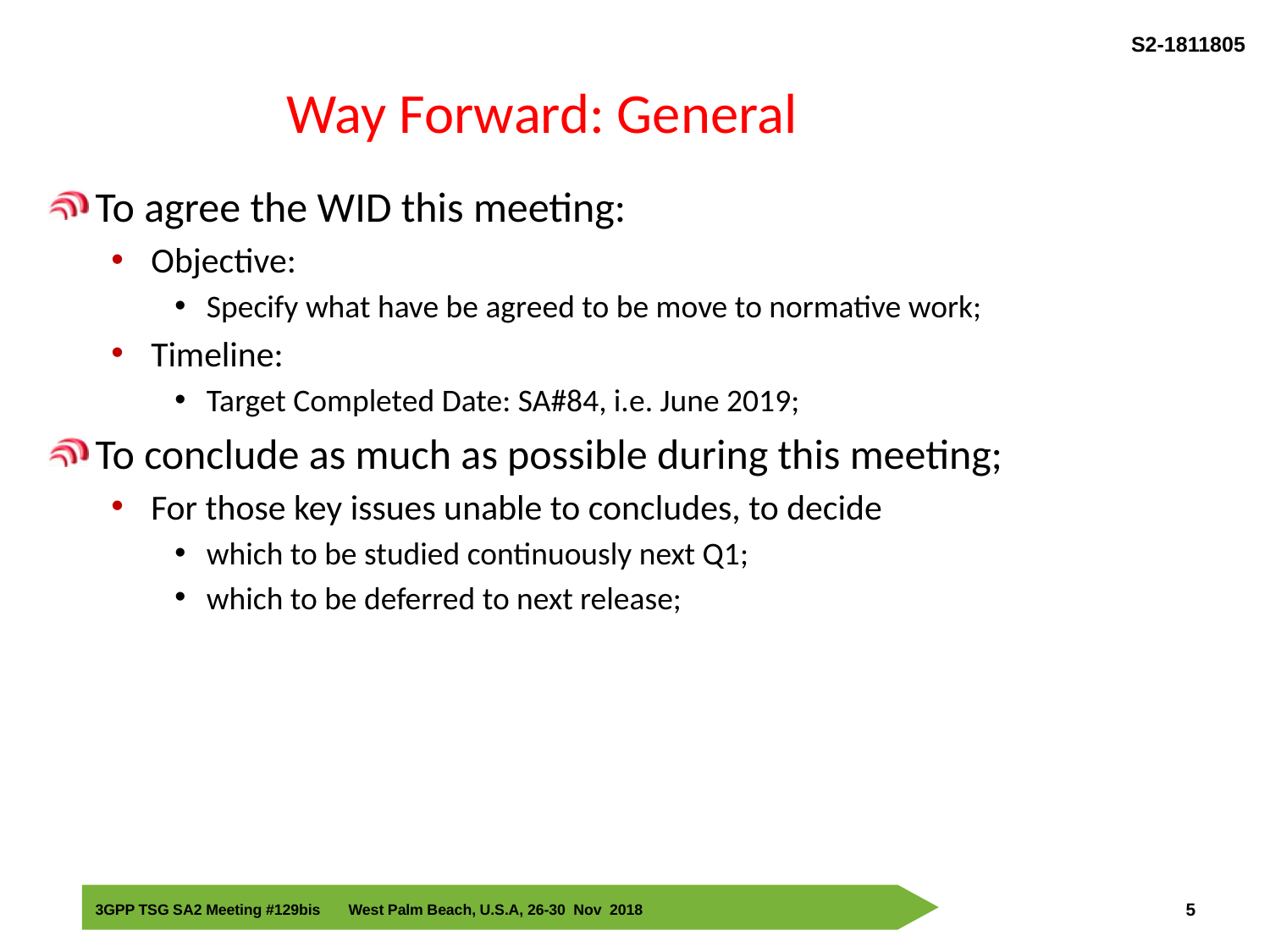

# Way Forward: General
To agree the WID this meeting:
Objective:
Specify what have be agreed to be move to normative work;
Timeline:
Target Completed Date: SA#84, i.e. June 2019;
To conclude as much as possible during this meeting;
For those key issues unable to concludes, to decide
which to be studied continuously next Q1;
which to be deferred to next release;